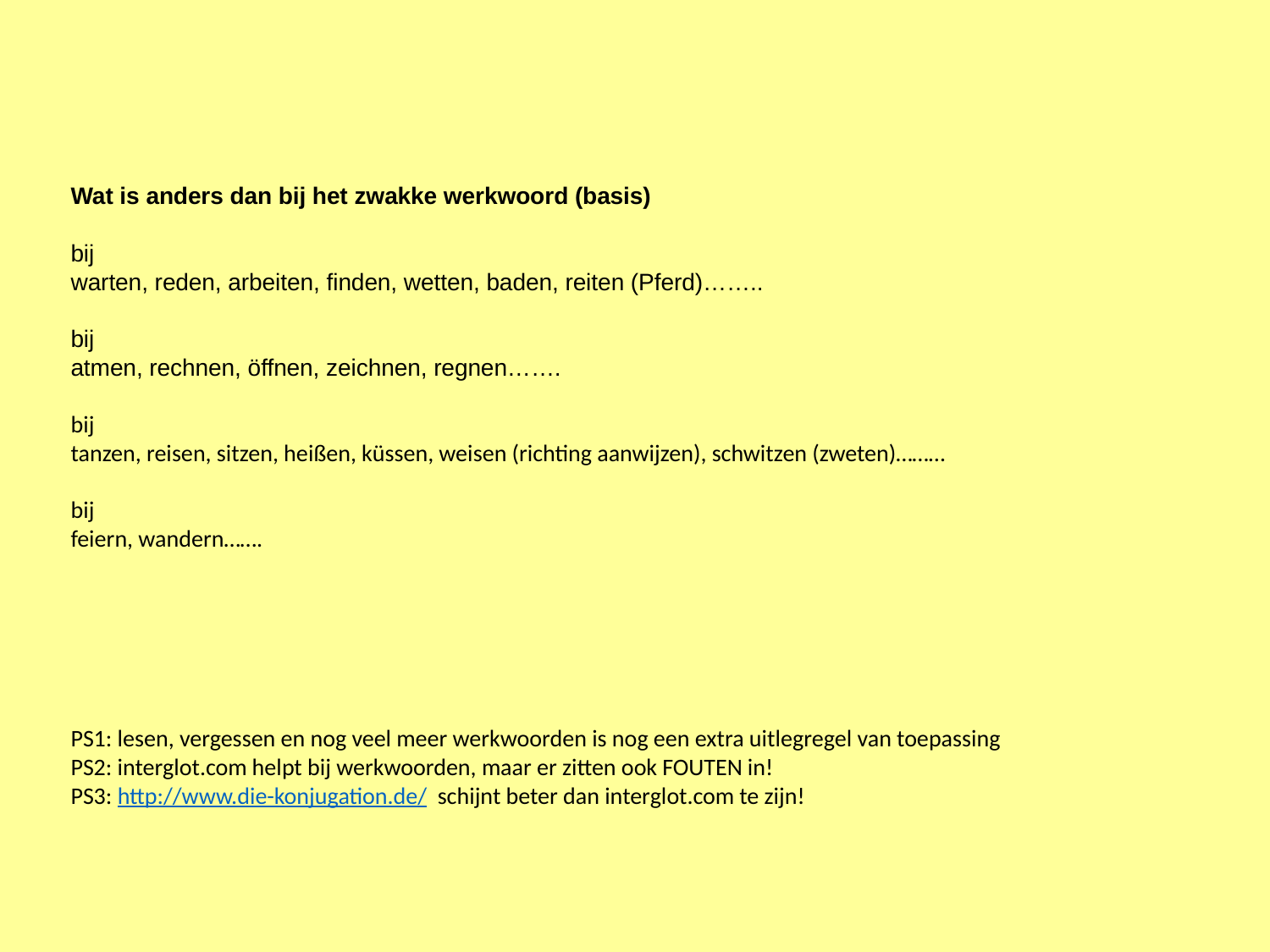

Wat is anders dan bij het zwakke werkwoord (basis)

bij
warten, reden, arbeiten, finden, wetten, baden, reiten (Pferd)……..

bij
atmen, rechnen, öffnen, zeichnen, regnen…….

bij
tanzen, reisen, sitzen, heißen, küssen, weisen (richting aanwijzen), schwitzen (zweten)………

bij
feiern, wandern…….

PS1: lesen, vergessen en nog veel meer werkwoorden is nog een extra uitlegregel van toepassing
PS2: interglot.com helpt bij werkwoorden, maar er zitten ook FOUTEN in!
PS3: http://www.die-konjugation.de/  schijnt beter dan interglot.com te zijn!